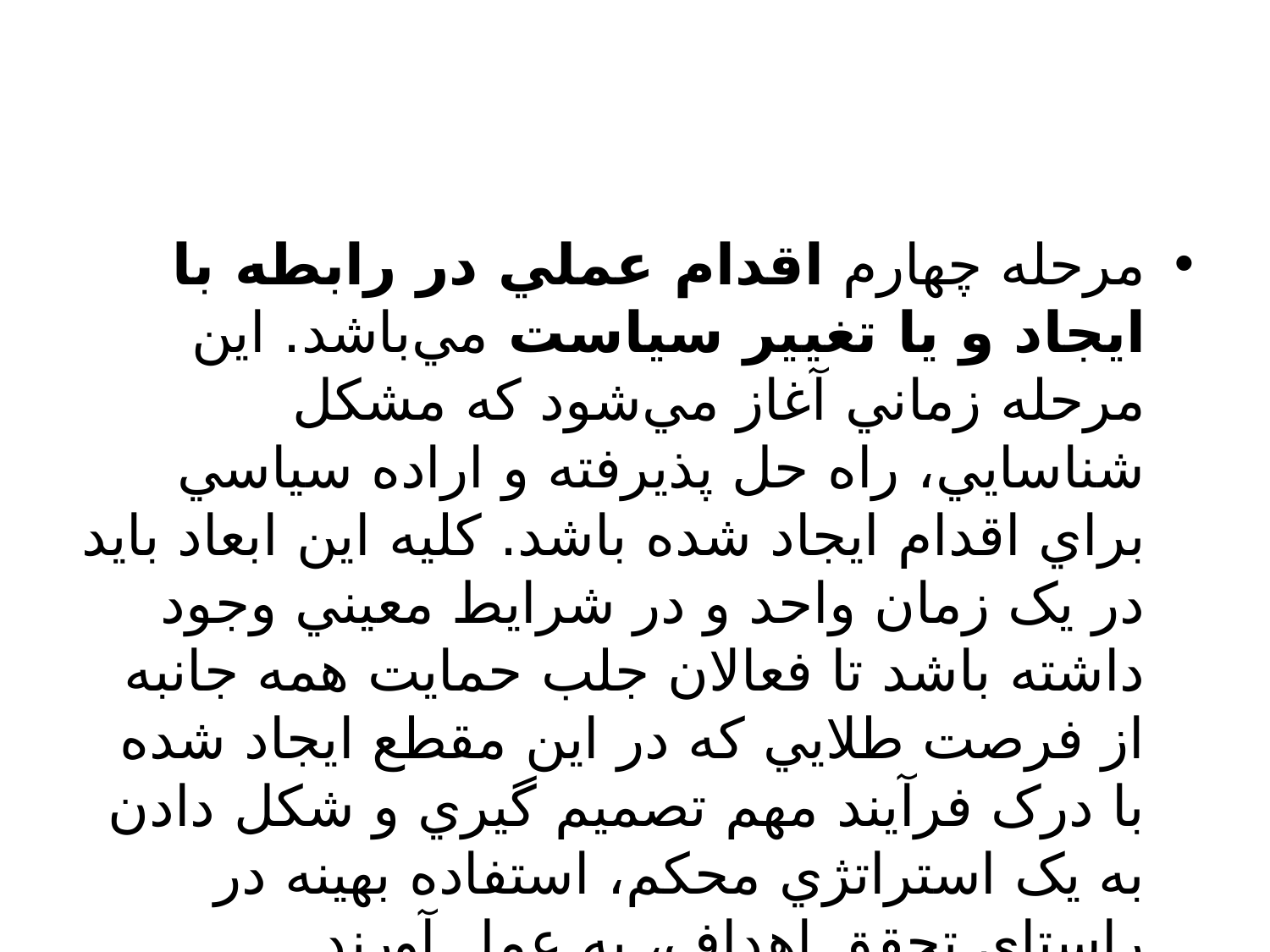

#
مرحله چهارم اقدام عملي در رابطه با ايجاد و يا تغيير سياست مي‌باشد. اين مرحله زماني آغاز مي‌شود که مشکل شناسايي، راه حل پذيرفته و اراده سياسي براي اقدام ايجاد شده باشد. کليه‌ اين ابعاد بايد در يک زمان واحد و در شرايط معيني وجود داشته باشد تا فعالان جلب حمايت همه جانبه از فرصت طلايي که در اين مقطع ايجاد شده با درک فرآيند مهم تصميم گيري و شکل دادن به يک استراتژي محکم، استفاده بهينه در راستاي تحقق اهداف، به عمل آورند.